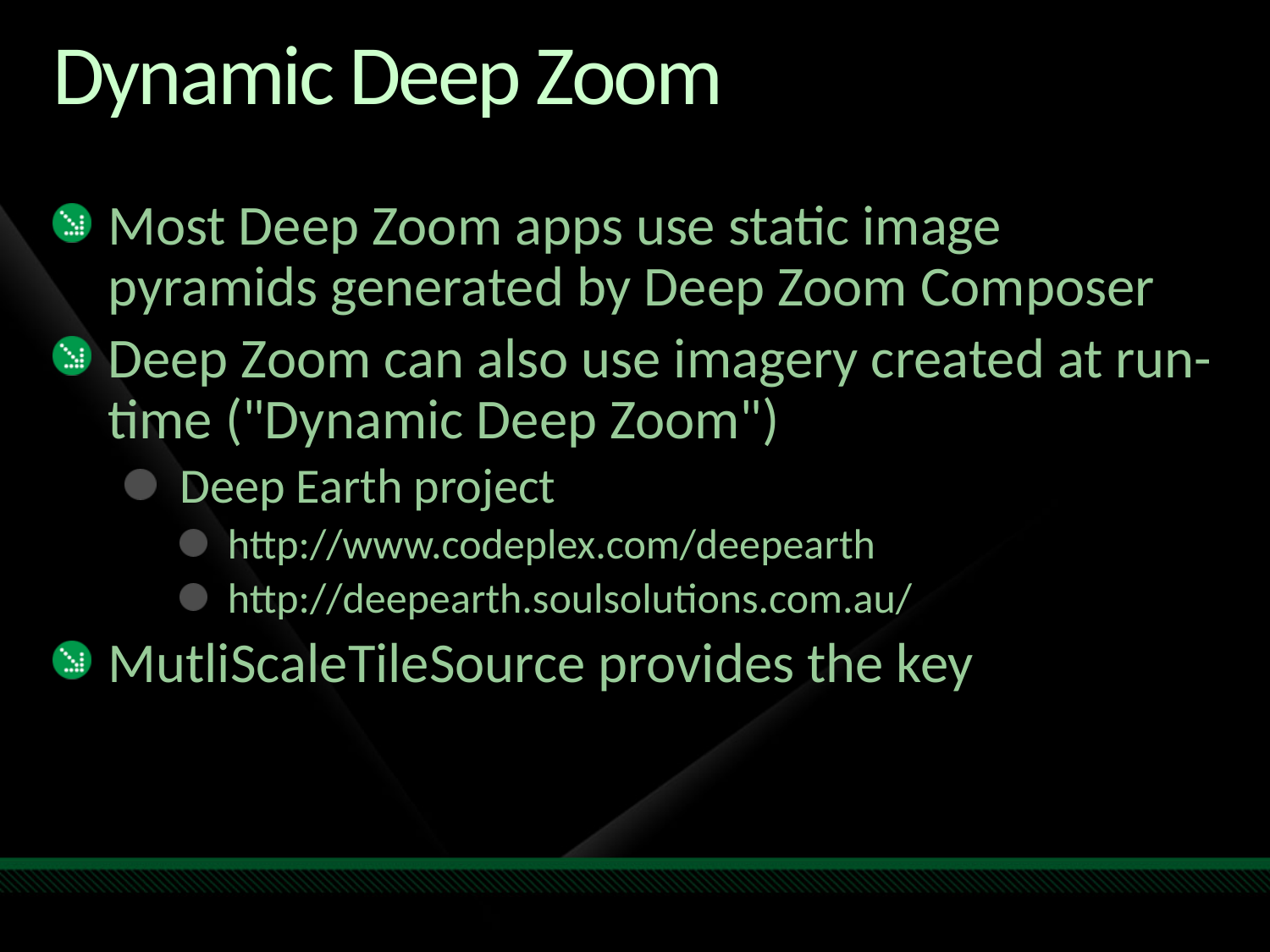

# Dynamic Deep Zoom
Most Deep Zoom apps use static image pyramids generated by Deep Zoom Composer
Deep Zoom can also use imagery created at run-time ("Dynamic Deep Zoom")
Deep Earth project
http://www.codeplex.com/deepearth
http://deepearth.soulsolutions.com.au/
MutliScaleTileSource provides the key